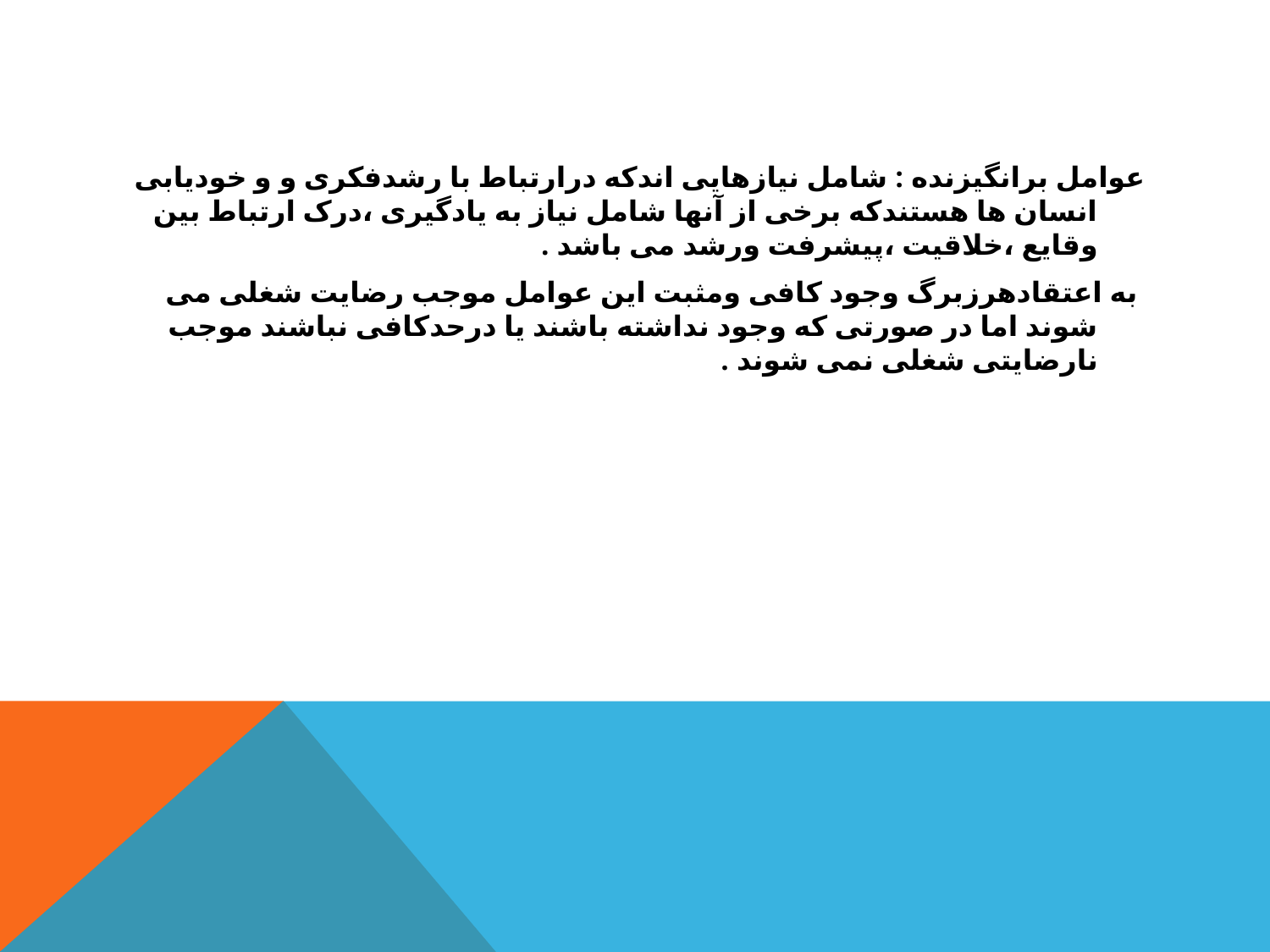

عوامل برانگیزنده : شامل نیازهایی اندکه درارتباط با رشدفکری و و خودیابی انسان ها هستندکه برخی از آنها شامل نیاز به یادگیری ،درک ارتباط بین وقایع ،خلاقیت ،پیشرفت ورشد می باشد .
 به اعتقادهرزبرگ وجود کافی ومثبت این عوامل موجب رضایت شغلی می شوند اما در صورتی که وجود نداشته باشند یا درحدکافی نباشند موجب نارضایتی شغلی نمی شوند .